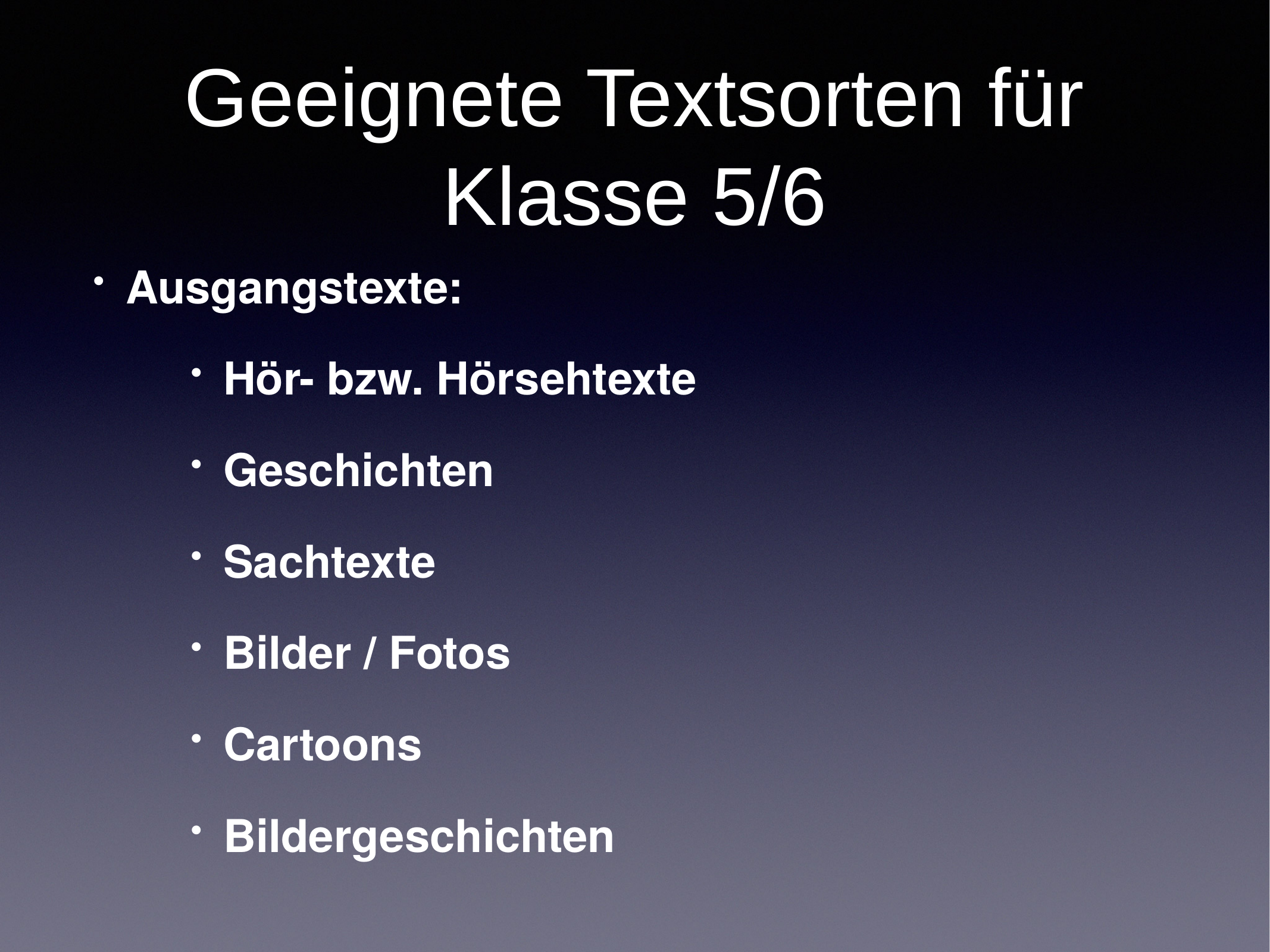

Ausgangstexte:
Hör- bzw. Hörsehtexte
Geschichten
Sachtexte
Bilder / Fotos
Cartoons
Bildergeschichten
# Geeignete Textsorten für Klasse 5/6